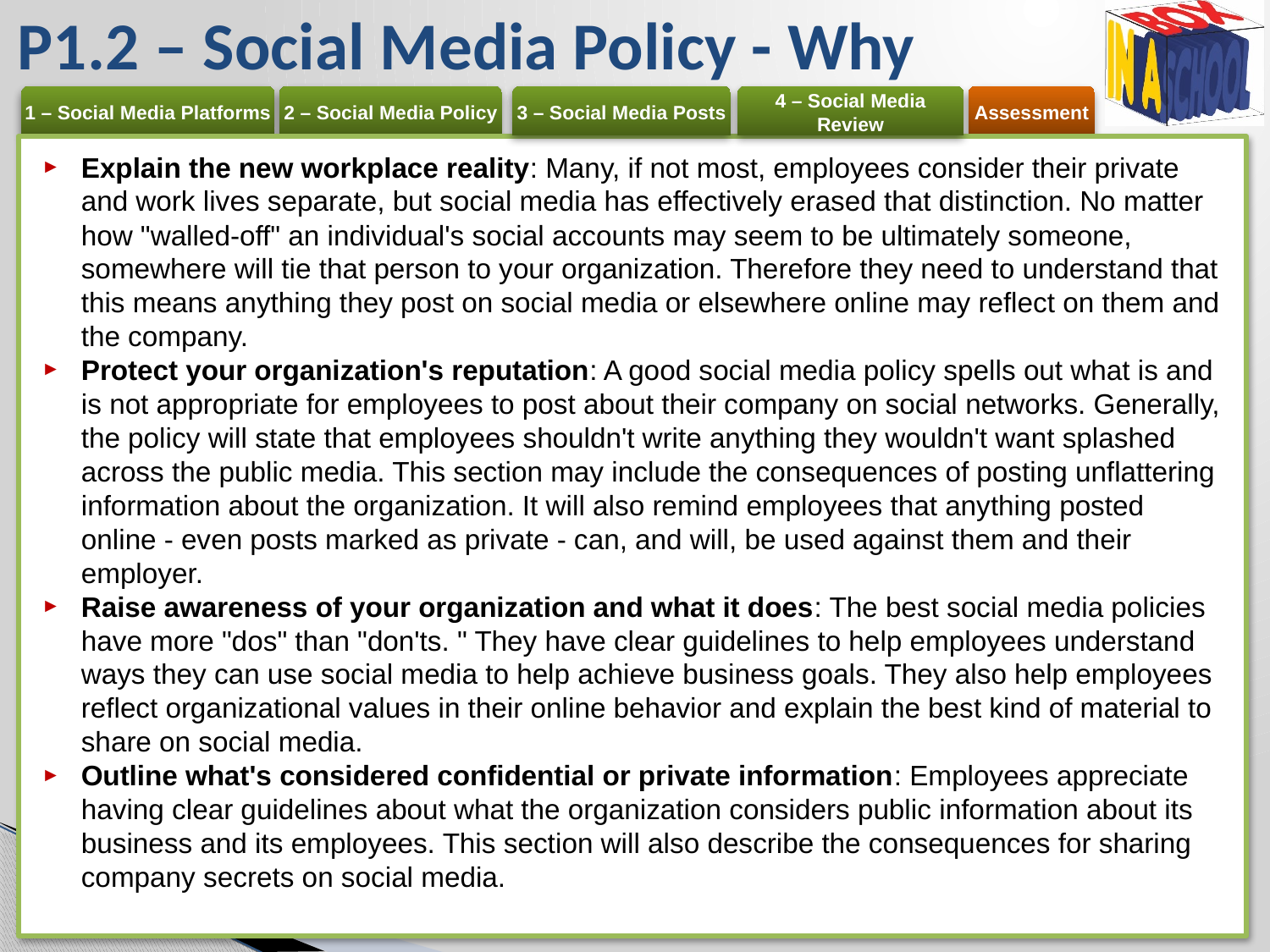

# P1.2 – Social Media Policy - Why
Explain the new workplace reality: Many, if not most, employees consider their private and work lives separate, but social media has effectively erased that distinction. No matter how "walled-off" an individual's social accounts may seem to be ultimately someone, somewhere will tie that person to your organization. Therefore they need to understand that this means anything they post on social media or elsewhere online may reflect on them and the company.
Protect your organization's reputation: A good social media policy spells out what is and is not appropriate for employees to post about their company on social networks. Generally, the policy will state that employees shouldn't write anything they wouldn't want splashed across the public media. This section may include the consequences of posting unflattering information about the organization. It will also remind employees that anything posted online - even posts marked as private - can, and will, be used against them and their employer.
Raise awareness of your organization and what it does: The best social media policies have more "dos" than "don'ts. " They have clear guidelines to help employees understand ways they can use social media to help achieve business goals. They also help employees reflect organizational values in their online behavior and explain the best kind of material to share on social media.
Outline what's considered confidential or private information: Employees appreciate having clear guidelines about what the organization considers public information about its business and its employees. This section will also describe the consequences for sharing company secrets on social media.